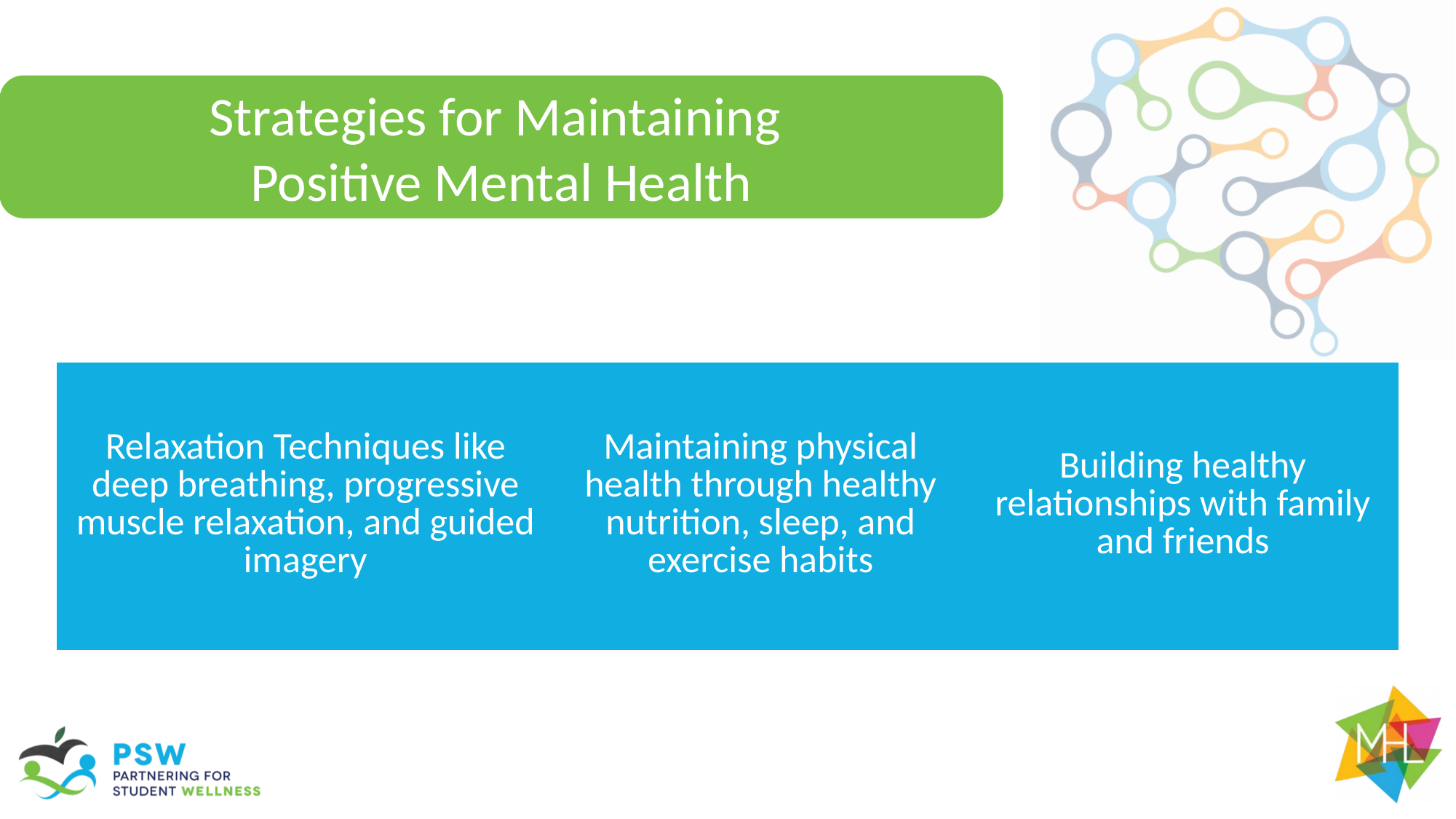

Strategies for Maintaining
Positive Mental Health
| Relaxation Techniques like deep breathing, progressive muscle relaxation, and guided imagery | Maintaining physical health through healthy nutrition, sleep, and exercise habits | Building healthy relationships with family and friends |
| --- | --- | --- |